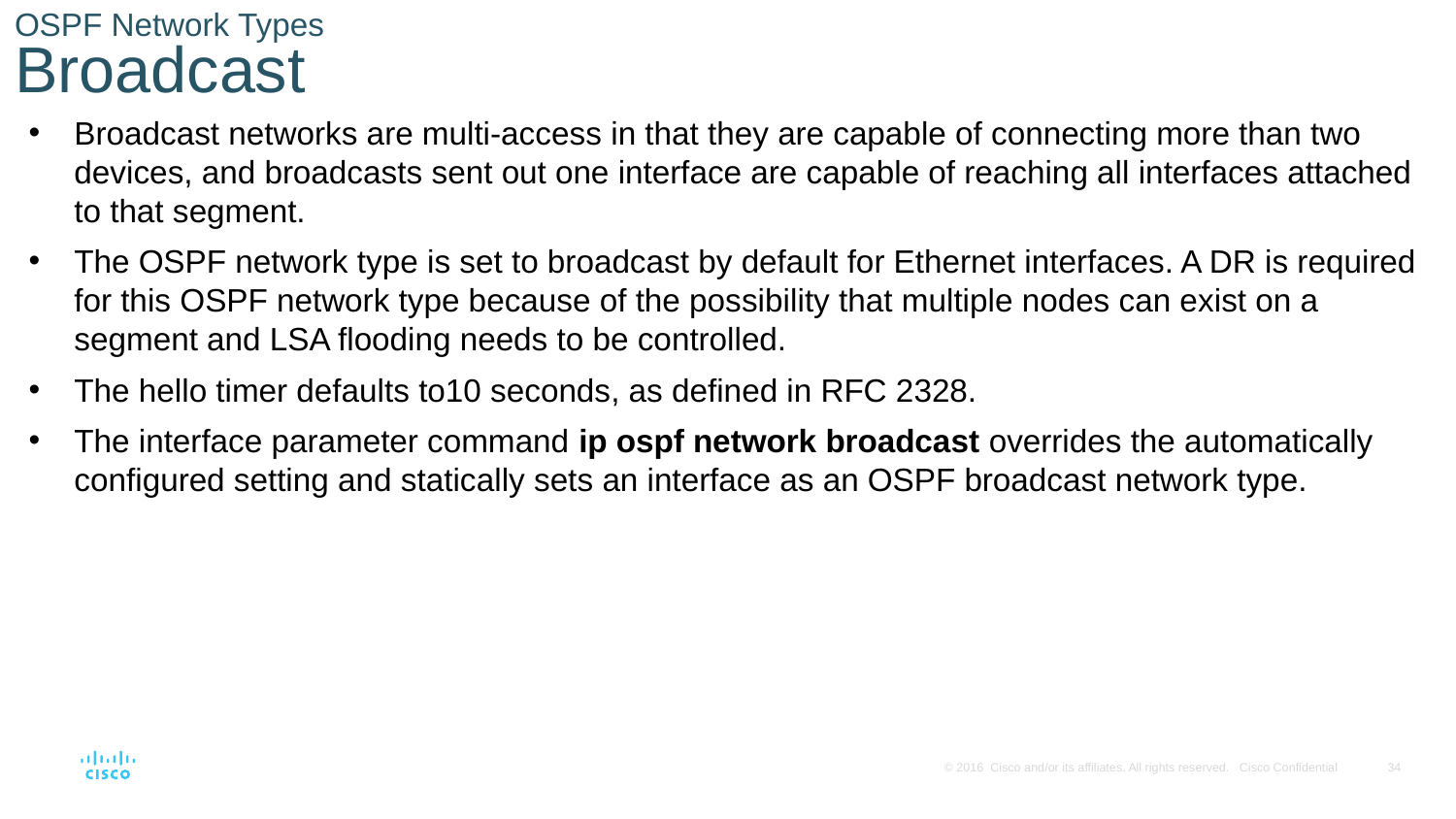

# OSPF Network Types Broadcast
Broadcast networks are multi-access in that they are capable of connecting more than two devices, and broadcasts sent out one interface are capable of reaching all interfaces attached to that segment.
The OSPF network type is set to broadcast by default for Ethernet interfaces. A DR is required for this OSPF network type because of the possibility that multiple nodes can exist on a segment and LSA flooding needs to be controlled.
The hello timer defaults to10 seconds, as defined in RFC 2328.
The interface parameter command ip ospf network broadcast overrides the automatically configured setting and statically sets an interface as an OSPF broadcast network type.